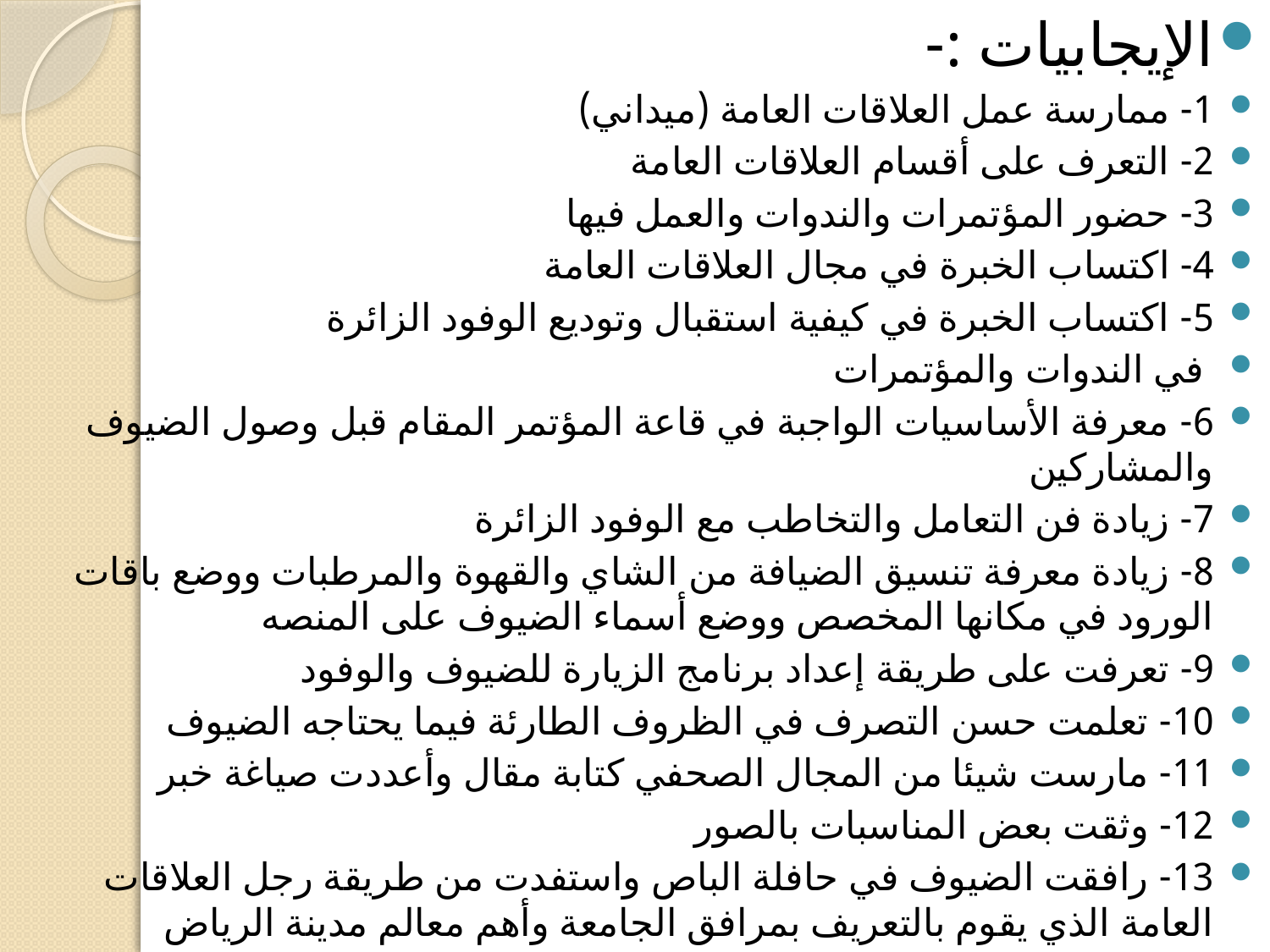

الإيجابيات :-
1- ممارسة عمل العلاقات العامة (ميداني)
2- التعرف على أقسام العلاقات العامة
3- حضور المؤتمرات والندوات والعمل فيها
4- اكتساب الخبرة في مجال العلاقات العامة
5- اكتساب الخبرة في كيفية استقبال وتوديع الوفود الزائرة
 في الندوات والمؤتمرات
6- معرفة الأساسيات الواجبة في قاعة المؤتمر المقام قبل وصول الضيوف والمشاركين
7- زيادة فن التعامل والتخاطب مع الوفود الزائرة
8- زيادة معرفة تنسيق الضيافة من الشاي والقهوة والمرطبات ووضع باقات الورود في مكانها المخصص ووضع أسماء الضيوف على المنصه
9- تعرفت على طريقة إعداد برنامج الزيارة للضيوف والوفود
10- تعلمت حسن التصرف في الظروف الطارئة فيما يحتاجه الضيوف
11- مارست شيئا من المجال الصحفي كتابة مقال وأعددت صياغة خبر
12- وثقت بعض المناسبات بالصور
13- رافقت الضيوف في حافلة الباص واستفدت من طريقة رجل العلاقات العامة الذي يقوم بالتعريف بمرافق الجامعة وأهم معالم مدينة الرياض